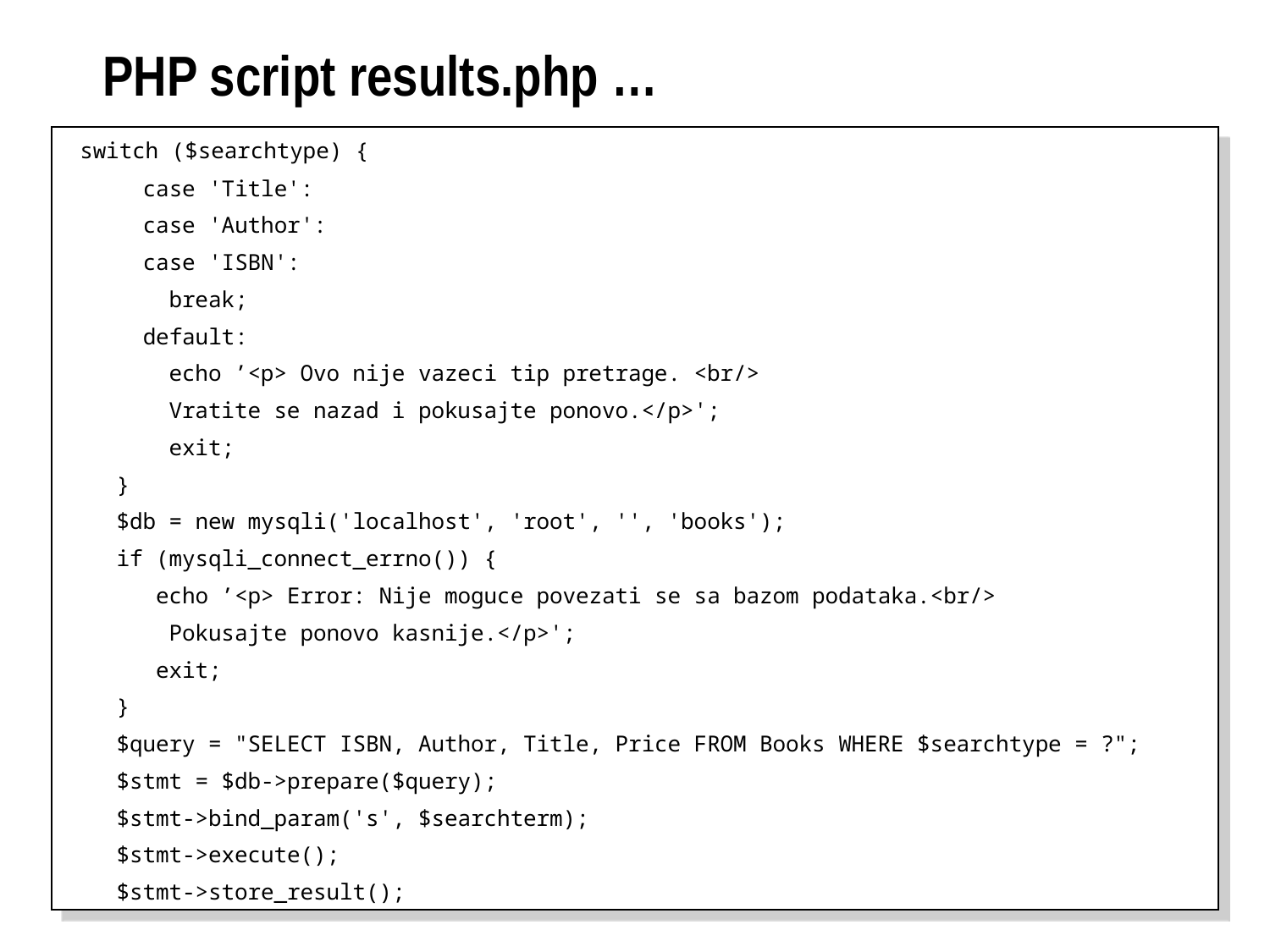

# PHP script results.php …
 switch ($searchtype) {
      case 'Title':
      case 'Author':
      case 'ISBN':
        break;
      default:
        echo ’<p> Ovo nije vazeci tip pretrage. <br/>
        Vratite se nazad i pokusajte ponovo.</p>';
        exit;
    }
    $db = new mysqli('localhost', 'root', '', 'books');
    if (mysqli_connect_errno()) {
       echo ’<p> Error: Nije moguce povezati se sa bazom podataka.<br/>
        Pokusajte ponovo kasnije.</p>';
       exit;
    }
    $query = "SELECT ISBN, Author, Title, Price FROM Books WHERE $searchtype = ?";
    $stmt = $db->prepare($query);
    $stmt->bind_param('s', $searchterm);
    $stmt->execute();
    $stmt->store_result();